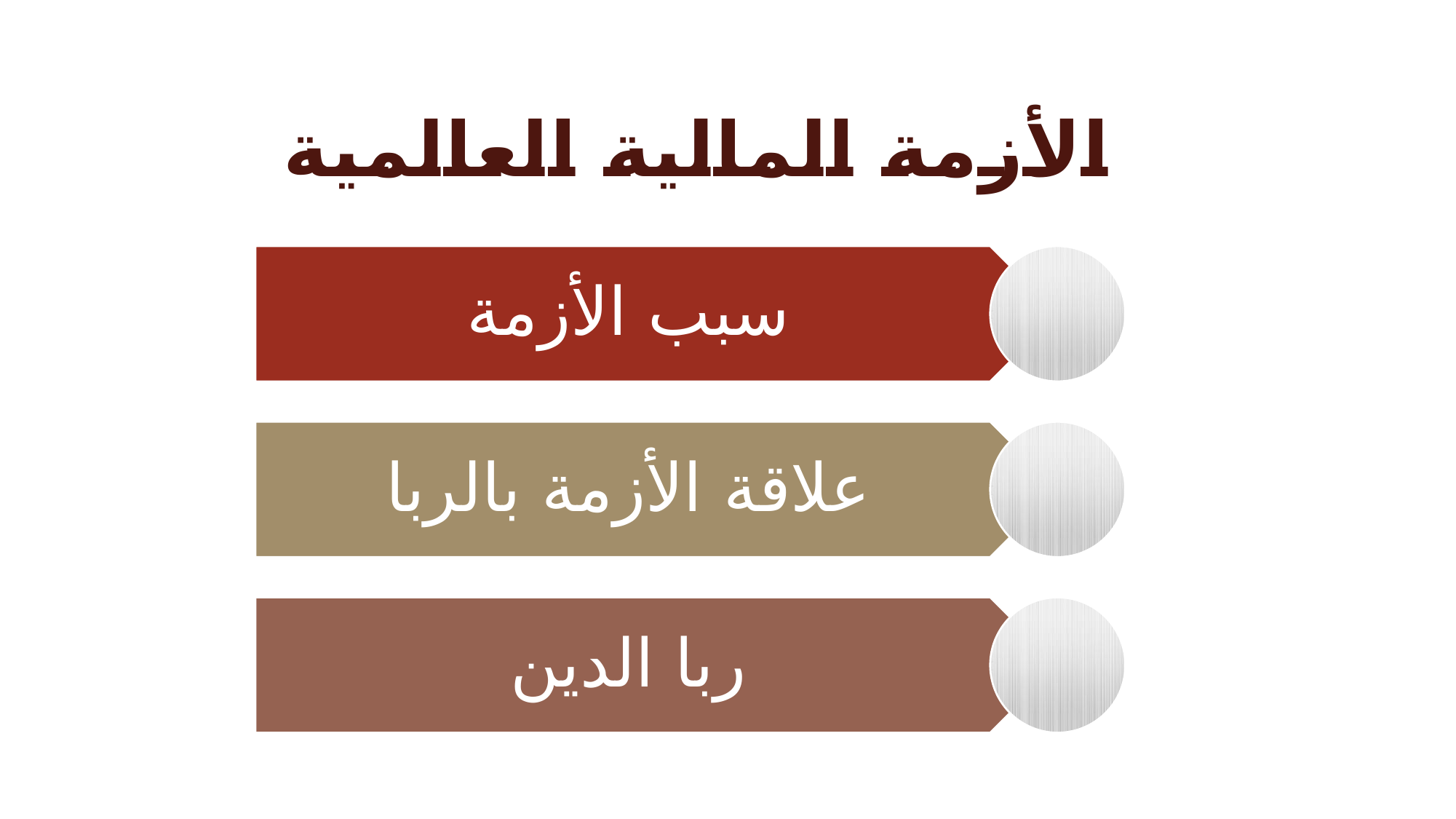

الأزمة المالية العالمية
سبب الأزمة
علاقة الأزمة بالربا
ربا الدين